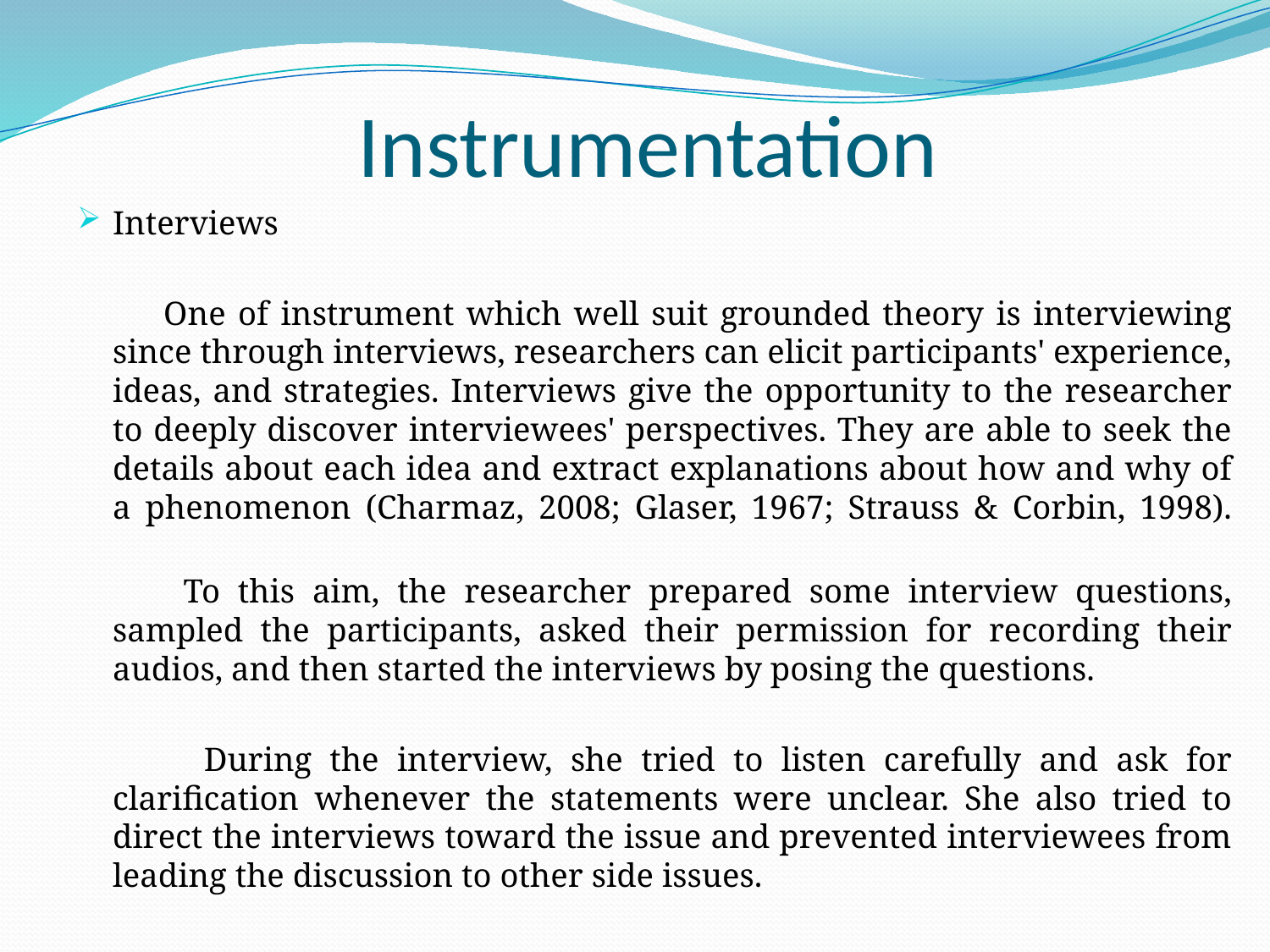

# Instrumentation
Interviews

       One of instrument which well suit grounded theory is interviewing since through interviews, researchers can elicit participants' experience, ideas, and strategies. Interviews give the opportunity to the researcher to deeply discover interviewees' perspectives. They are able to seek the details about each idea and extract explanations about how and why of a phenomenon (Charmaz, 2008; Glaser, 1967; Strauss & Corbin, 1998).
      ​To this aim, the researcher prepared some interview questions, sampled the participants, asked their permission for recording their audios, and then started the interviews by posing the questions.

       During the interview, she tried to listen carefully and ask for clarification whenever the statements were unclear. She also tried to direct the interviews toward the issue and prevented interviewees from leading the discussion to other side issues.